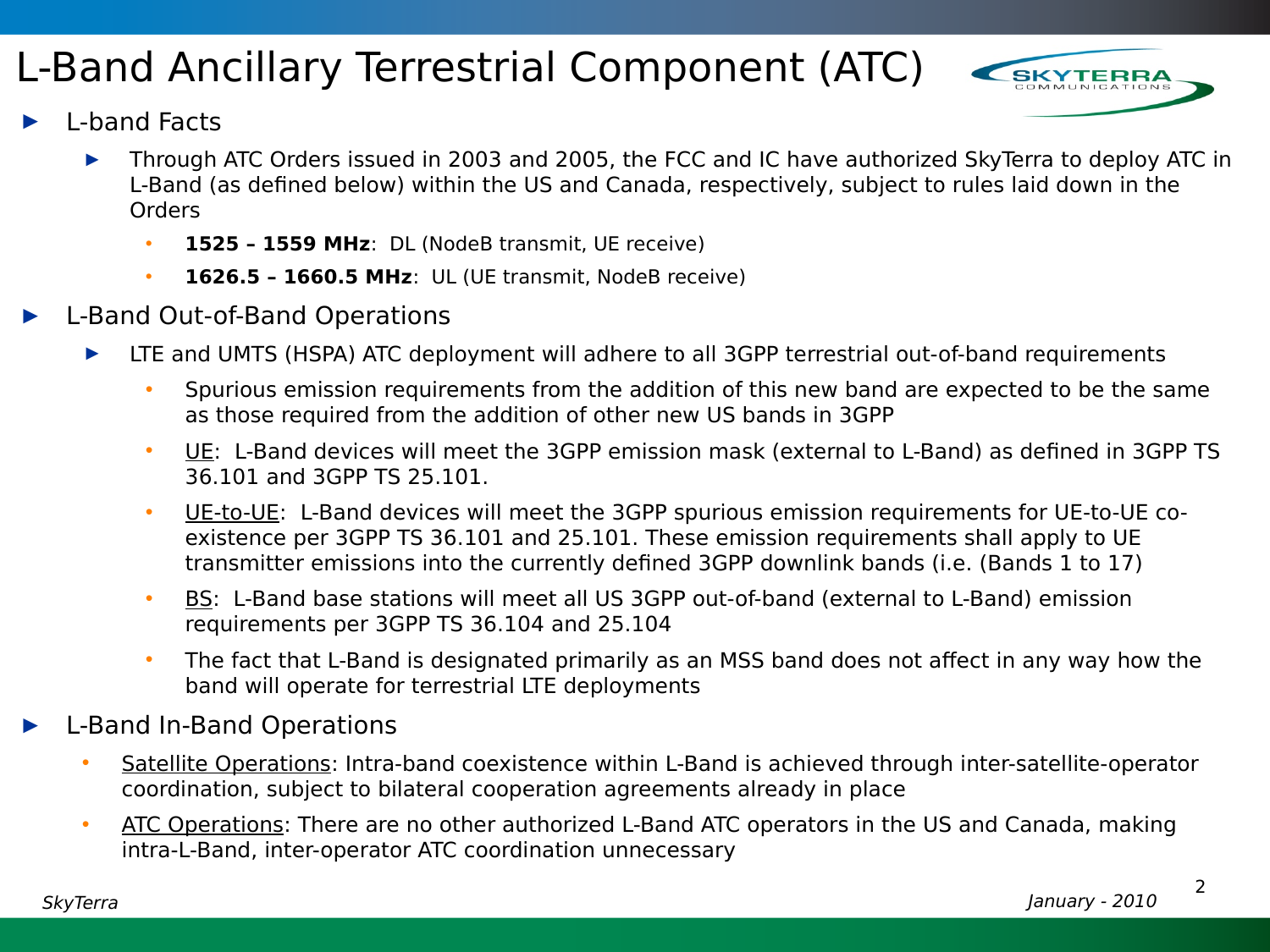

L-Band Ancillary Terrestrial Component (ATC)
L-band Facts
Through ATC Orders issued in 2003 and 2005, the FCC and IC have authorized SkyTerra to deploy ATC in L-Band (as defined below) within the US and Canada, respectively, subject to rules laid down in the Orders
1525 – 1559 MHz:  DL (NodeB transmit, UE receive)
1626.5 – 1660.5 MHz:  UL (UE transmit, NodeB receive)
L-Band Out-of-Band Operations
LTE and UMTS (HSPA) ATC deployment will adhere to all 3GPP terrestrial out-of-band requirements
Spurious emission requirements from the addition of this new band are expected to be the same as those required from the addition of other new US bands in 3GPP
UE:  L-Band devices will meet the 3GPP emission mask (external to L-Band) as defined in 3GPP TS 36.101 and 3GPP TS 25.101.
UE-to-UE:  L-Band devices will meet the 3GPP spurious emission requirements for UE-to-UE co-existence per 3GPP TS 36.101 and 25.101. These emission requirements shall apply to UE transmitter emissions into the currently defined 3GPP downlink bands (i.e. (Bands 1 to 17)
BS:  L-Band base stations will meet all US 3GPP out-of-band (external to L-Band) emission requirements per 3GPP TS 36.104 and 25.104
The fact that L-Band is designated primarily as an MSS band does not affect in any way how the band will operate for terrestrial LTE deployments
L-Band In-Band Operations
Satellite Operations: Intra-band coexistence within L-Band is achieved through inter-satellite-operator coordination, subject to bilateral cooperation agreements already in place
ATC Operations: There are no other authorized L-Band ATC operators in the US and Canada, making intra-L-Band, inter-operator ATC coordination unnecessary
2
January - 2010
SkyTerra